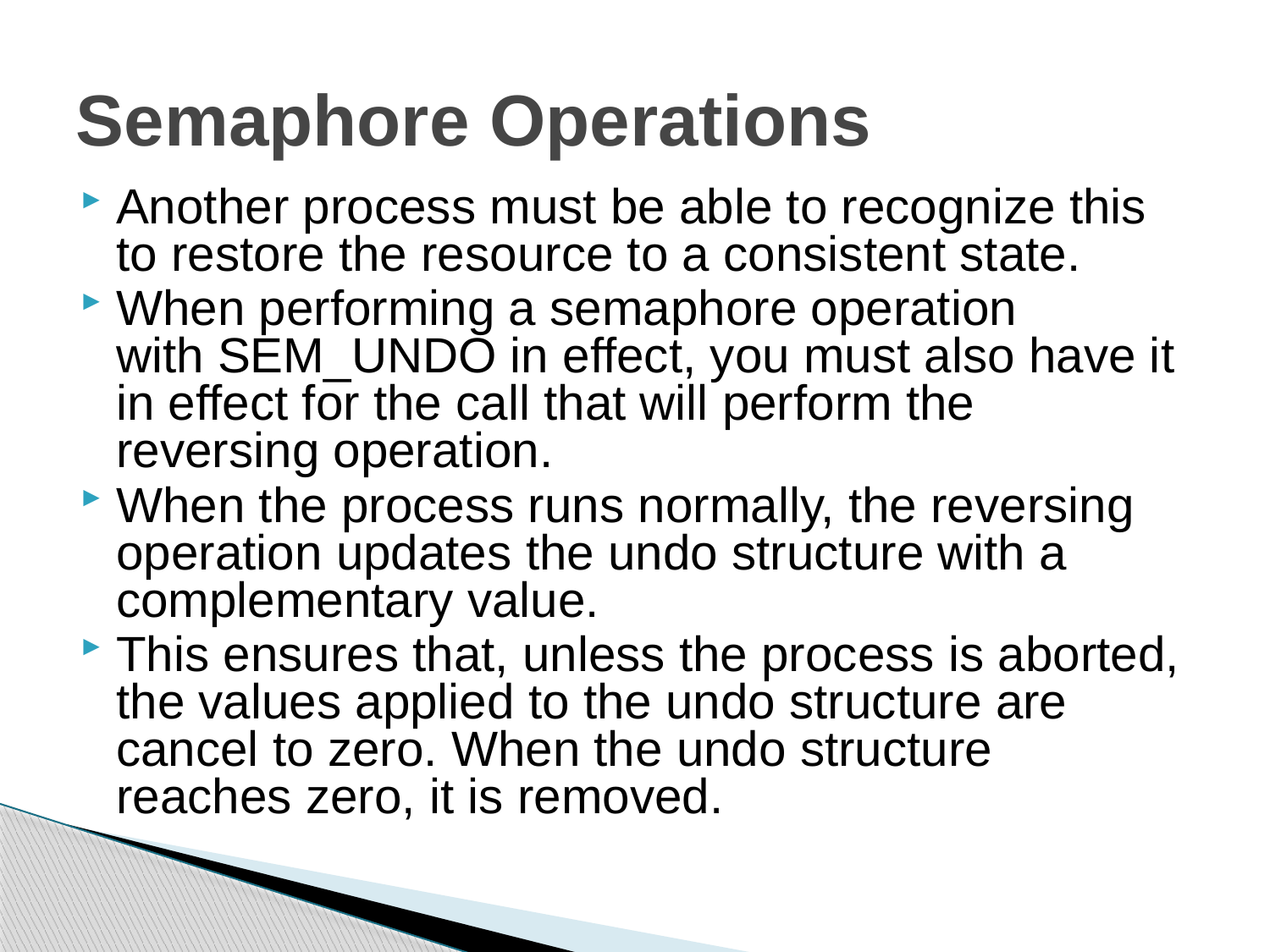

# Semaphore Operations
Another process must be able to recognize this to restore the resource to a consistent state.
When performing a semaphore operation with SEM_UNDO in effect, you must also have it in effect for the call that will perform the reversing operation.
When the process runs normally, the reversing operation updates the undo structure with a complementary value.
This ensures that, unless the process is aborted, the values applied to the undo structure are cancel to zero. When the undo structure reaches zero, it is removed.